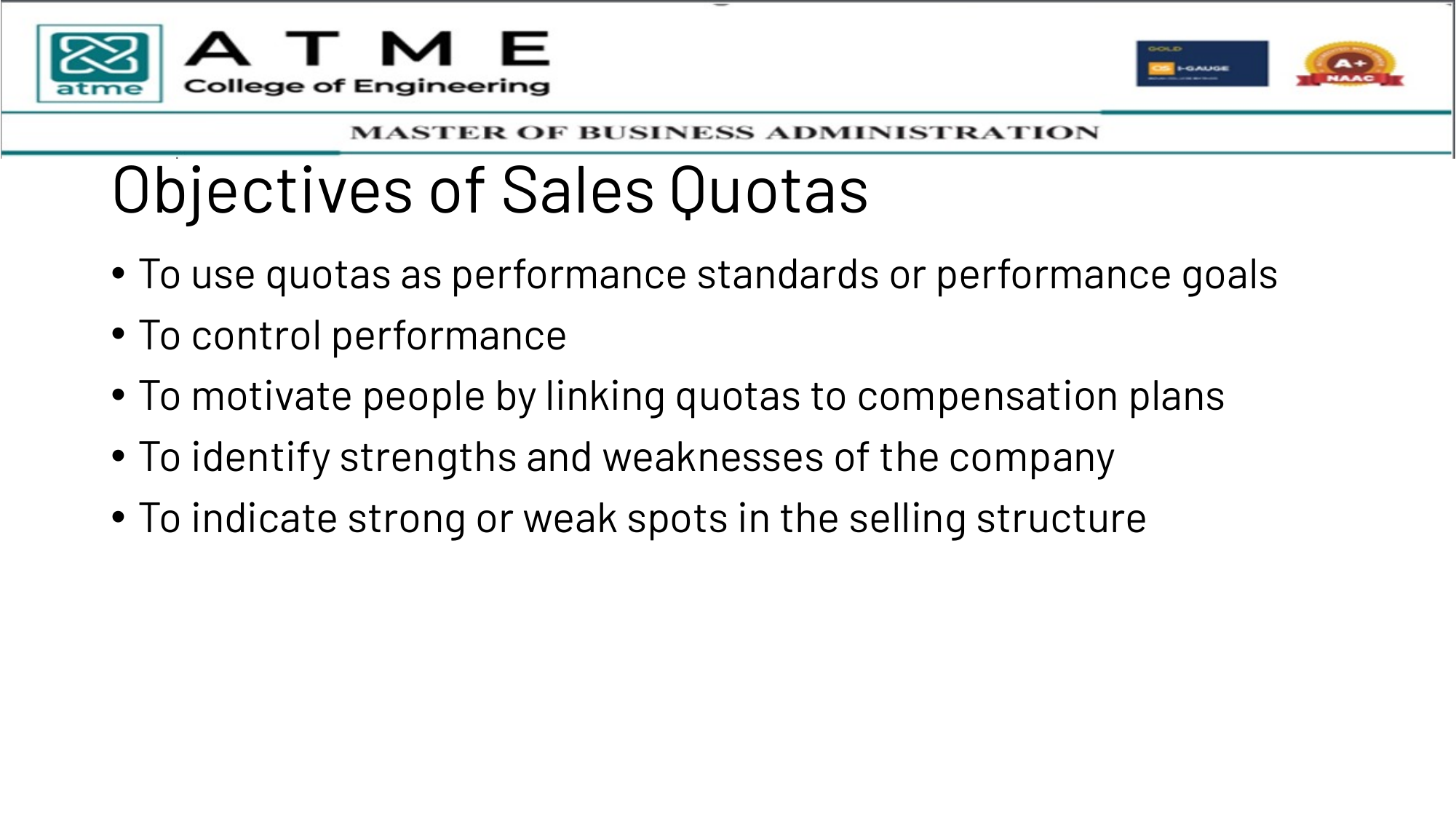

# Objectives of Sales Quotas
To use quotas as performance standards or performance goals
To control performance
To motivate people by linking quotas to compensation plans
To identify strengths and weaknesses of the company
To indicate strong or weak spots in the selling structure